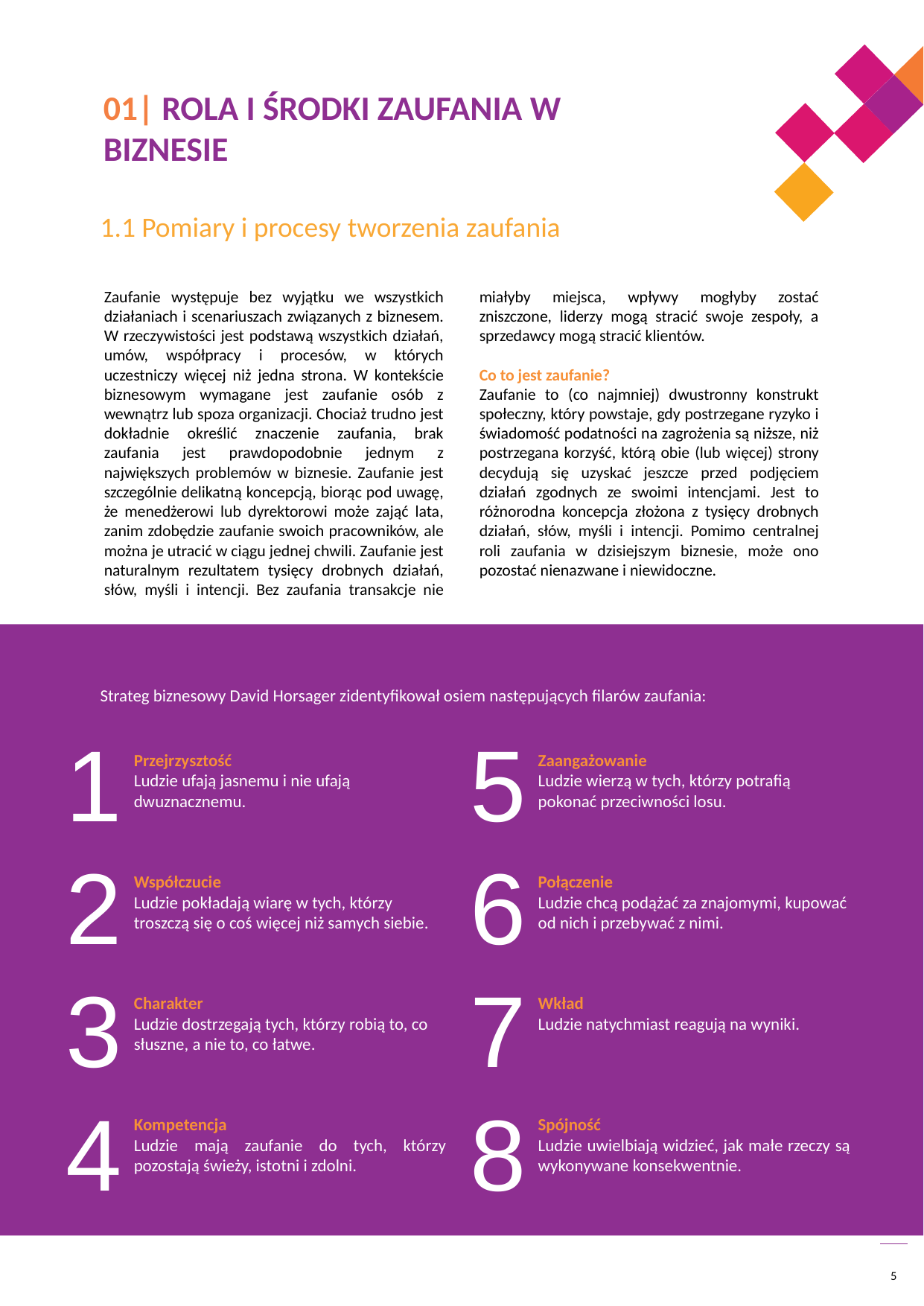

01| ROLA I ŚRODKI ZAUFANIA W BIZNESIE
1.1 Pomiary i procesy tworzenia zaufania

Zaufanie występuje bez wyjątku we wszystkich działaniach i scenariuszach związanych z biznesem. W rzeczywistości jest podstawą wszystkich działań, umów, współpracy i procesów, w których uczestniczy więcej niż jedna strona. W kontekście biznesowym wymagane jest zaufanie osób z wewnątrz lub spoza organizacji. Chociaż trudno jest dokładnie określić znaczenie zaufania, brak zaufania jest prawdopodobnie jednym z największych problemów w biznesie. Zaufanie jest szczególnie delikatną koncepcją, biorąc pod uwagę, że menedżerowi lub dyrektorowi może zająć lata, zanim zdobędzie zaufanie swoich pracowników, ale można je utracić w ciągu jednej chwili. Zaufanie jest naturalnym rezultatem tysięcy drobnych działań, słów, myśli i intencji. Bez zaufania transakcje nie miałyby miejsca, wpływy mogłyby zostać zniszczone, liderzy mogą stracić swoje zespoły, a sprzedawcy mogą stracić klientów.

Co to jest zaufanie?
Zaufanie to (co najmniej) dwustronny konstrukt społeczny, który powstaje, gdy postrzegane ryzyko i świadomość podatności na zagrożenia są niższe, niż postrzegana korzyść, którą obie (lub więcej) strony decydują się uzyskać jeszcze przed podjęciem działań zgodnych ze swoimi intencjami. Jest to różnorodna koncepcja złożona z tysięcy drobnych działań, słów, myśli i intencji. Pomimo centralnej roli zaufania w dzisiejszym biznesie, może ono pozostać nienazwane i niewidoczne.

Strateg biznesowy David Horsager zidentyfikował osiem następujących filarów zaufania:
1
5
Przejrzysztość
Ludzie ufają jasnemu i nie ufają dwuznacznemu.
Zaangażowanie
Ludzie wierzą w tych, którzy potrafią pokonać przeciwności losu.

2
6
Współczucie
Ludzie pokładają wiarę w tych, którzy troszczą się o coś więcej niż samych siebie.
Połączenie
Ludzie chcą podążać za znajomymi, kupować od nich i przebywać z nimi.
3
7
Charakter
Ludzie dostrzegają tych, którzy robią to, co słuszne, a nie to, co łatwe.
Wkład
Ludzie natychmiast reagują na wyniki.
4
8
Kompetencja
Ludzie mają zaufanie do tych, którzy pozostają świeży, istotni i zdolni.
Spójność
Ludzie uwielbiają widzieć, jak małe rzeczy są wykonywane konsekwentnie.
5